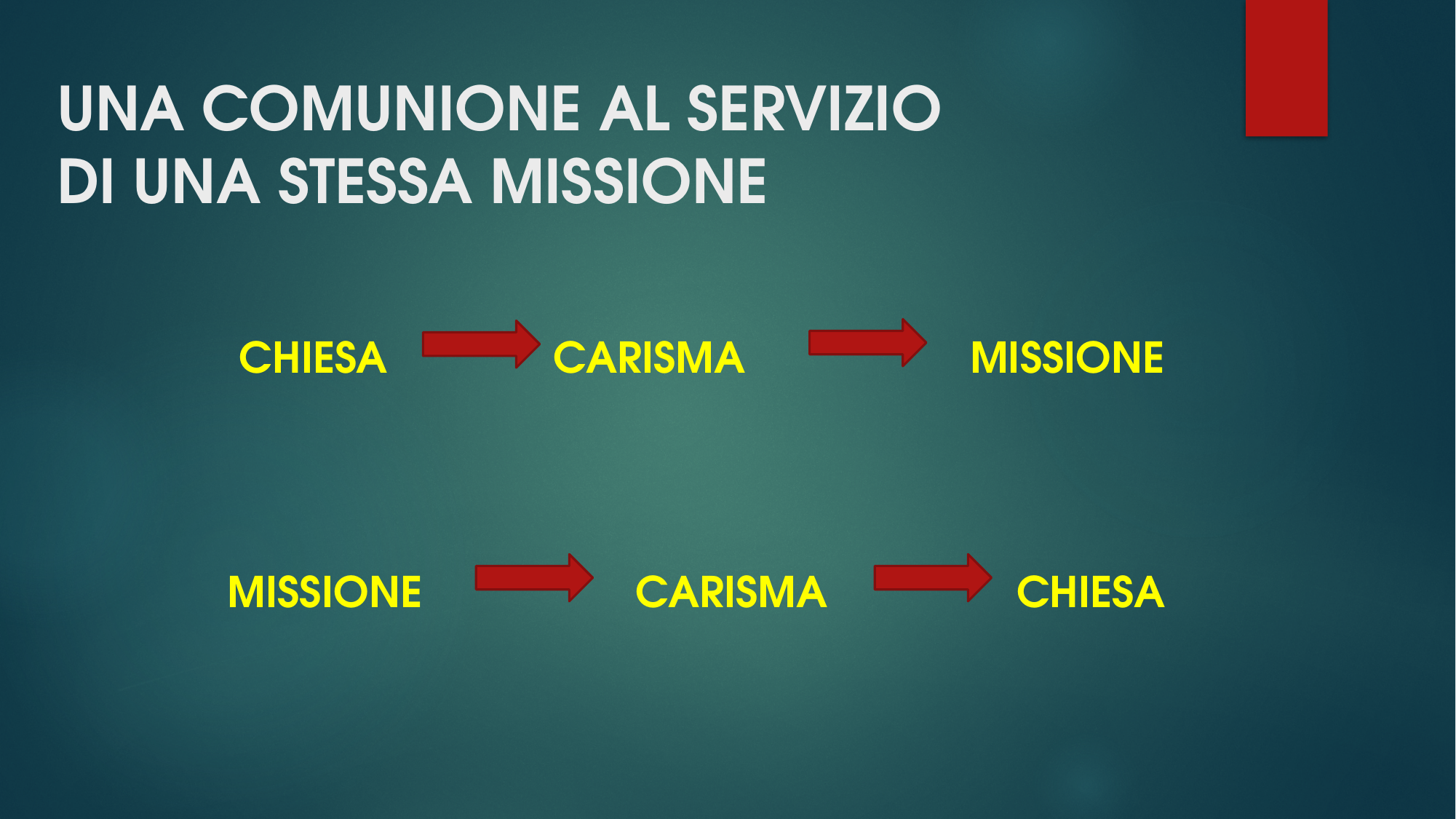

# UNA COMUNIONE AL SERVIZIO DI UNA STESSA MISSIONE
CHIESA              CARISMA                   MISSIONE

MISSIONE                  CARISMA                CHIESA